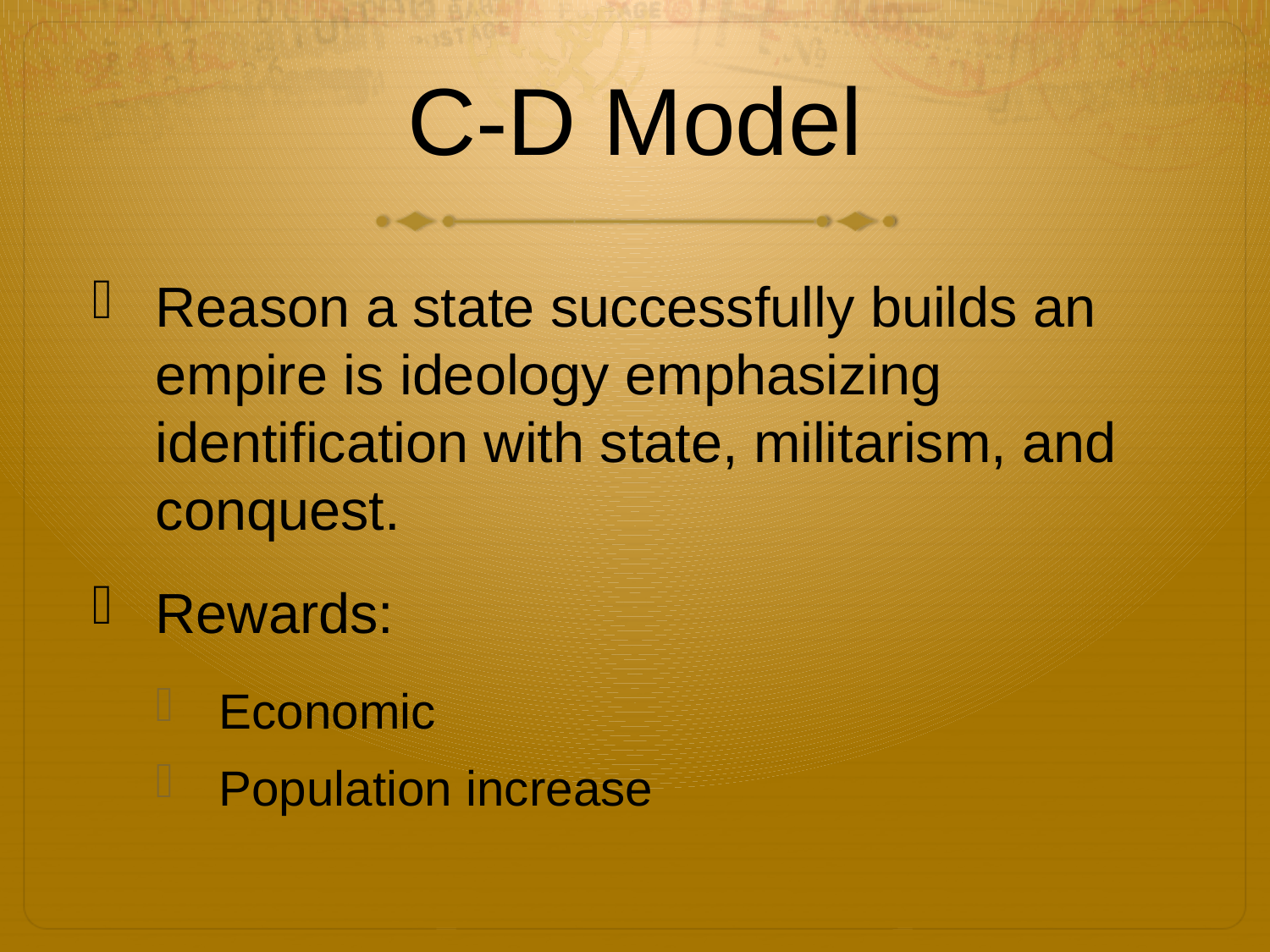

# C-D Model
Reason a state successfully builds an empire is ideology emphasizing identification with state, militarism, and conquest.
Rewards:
Economic
Population increase